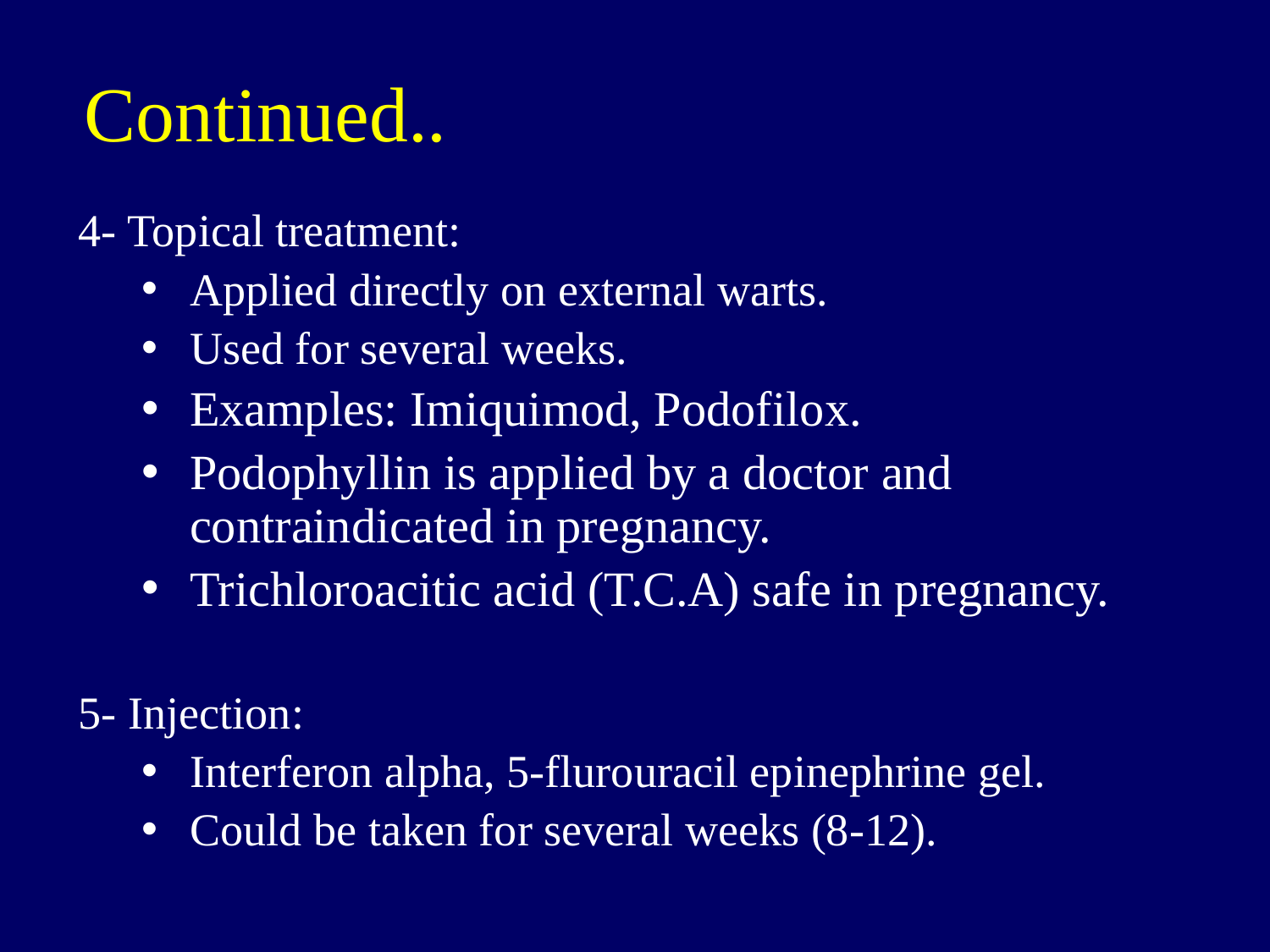

Continued..
4- Topical treatment:
Applied directly on external warts.
Used for several weeks.
Examples: Imiquimod, Podofilox.
Podophyllin is applied by a doctor and contraindicated in pregnancy.
Trichloroacitic acid (T.C.A) safe in pregnancy.

5- Injection:
Interferon alpha, 5-flurouracil epinephrine gel.
Could be taken for several weeks (8-12).